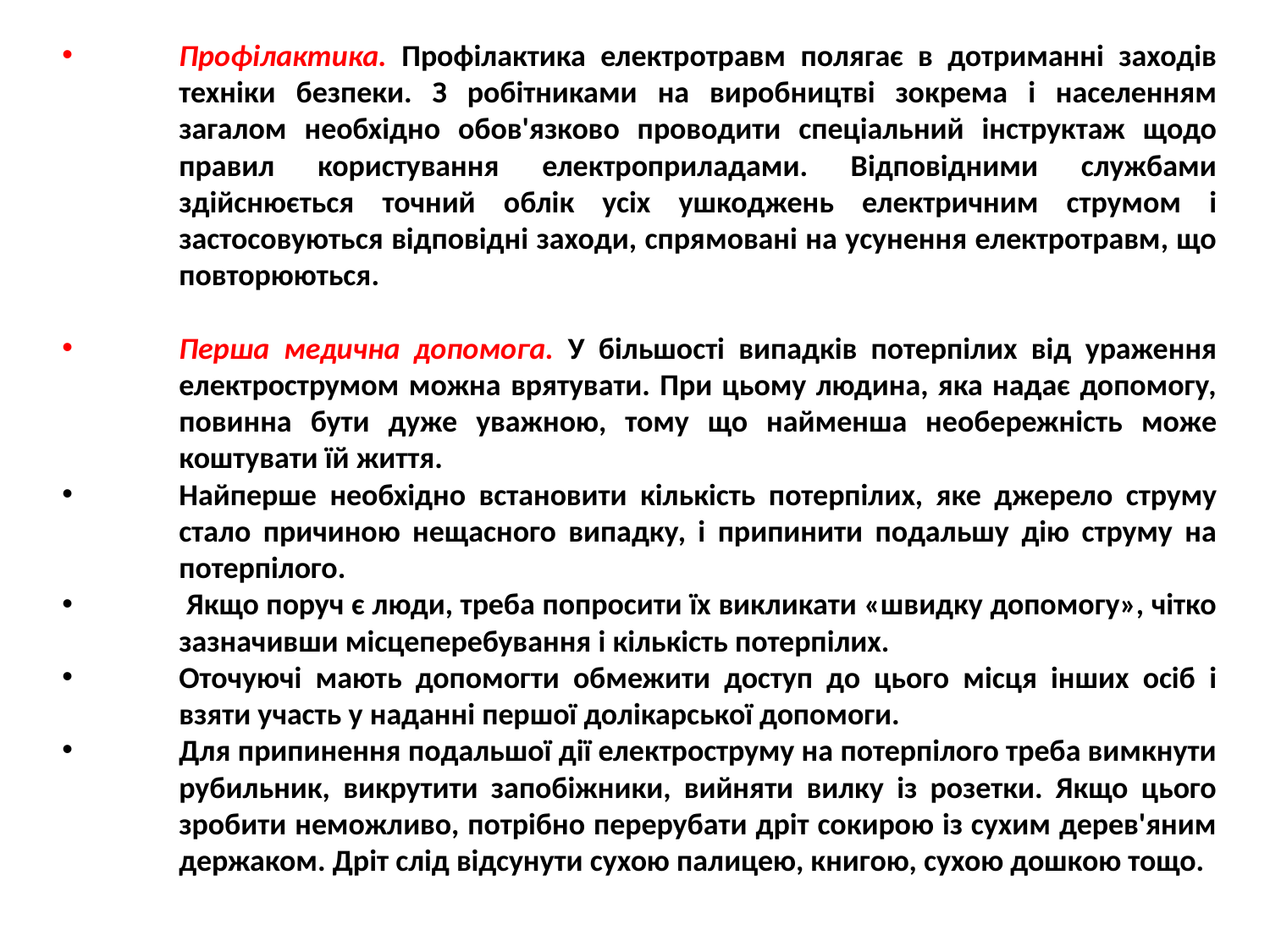

Профілактика. Профілактика електротравм полягає в дотриманні заходів техніки безпеки. З робітниками на виробництві зокрема і населенням загалом необхідно обов'язково проводити спеціальний інструктаж щодо правил користування електроприладами. Відповідними службами здійснюється точний облік усіх ушкоджень електричним струмом і застосовуються відповідні заходи, спрямовані на усунення електротравм, що повторюються.

Перша медична допомога. У більшості випадків потерпілих від ураження електрострумом можна врятувати. При цьому людина, яка надає допомогу, повинна бути дуже уважною, тому що найменша необережність може коштувати їй життя.
Найперше необхідно встановити кількість потерпілих, яке джерело струму стало причиною нещасного випадку, і припинити подальшу дію струму на потерпілого.
 Якщо поруч є люди, треба попросити їх викликати «швидку допомогу», чітко зазначивши місцеперебування і кількість потерпілих.
Оточуючі мають допомогти обмежити доступ до цього місця інших осіб і взяти участь у наданні першої долікарської допомоги.
Для припинення подальшої дії електроструму на потерпілого треба вимкнути рубильник, викрутити запобіжники, вийняти вилку із розетки. Якщо цього зробити неможливо, потрібно перерубати дріт сокирою із сухим дерев'яним держаком. Дріт слід відсунути сухою палицею, книгою, сухою дошкою тощо.